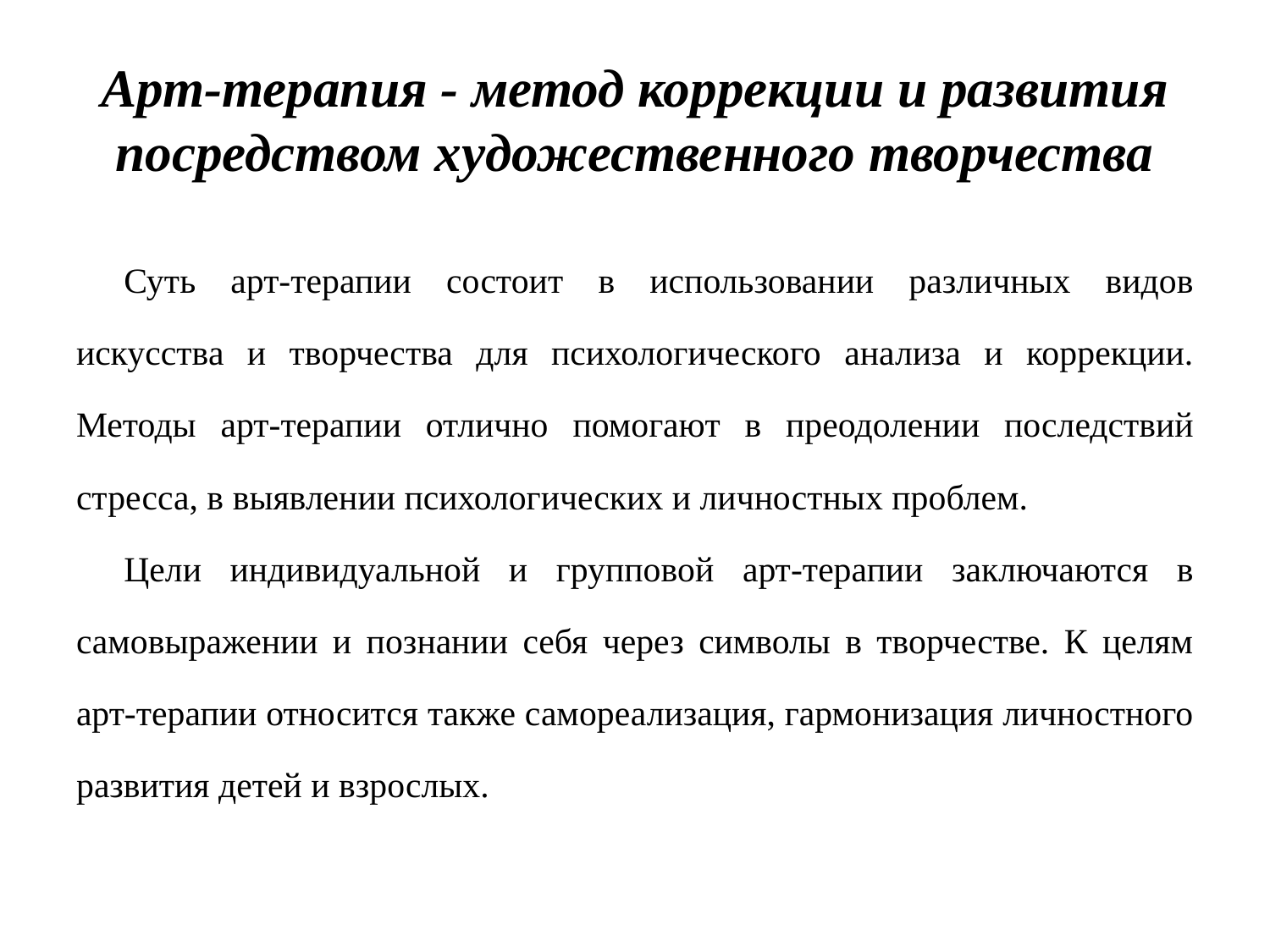

# Арт-терапия - метод коррекции и развития посредством художественного творчества
Суть арт-терапии состоит в использовании различных видов искусства и творчества для психологического анализа и коррекции. Методы арт-терапии отлично помогают в преодолении последствий стресса, в выявлении психологических и личностных проблем.
Цели индивидуальной и групповой арт-терапии заключаются в самовыражении и познании себя через символы в творчестве. К целям арт-терапии относится также самореализация, гармонизация личностного развития детей и взрослых.